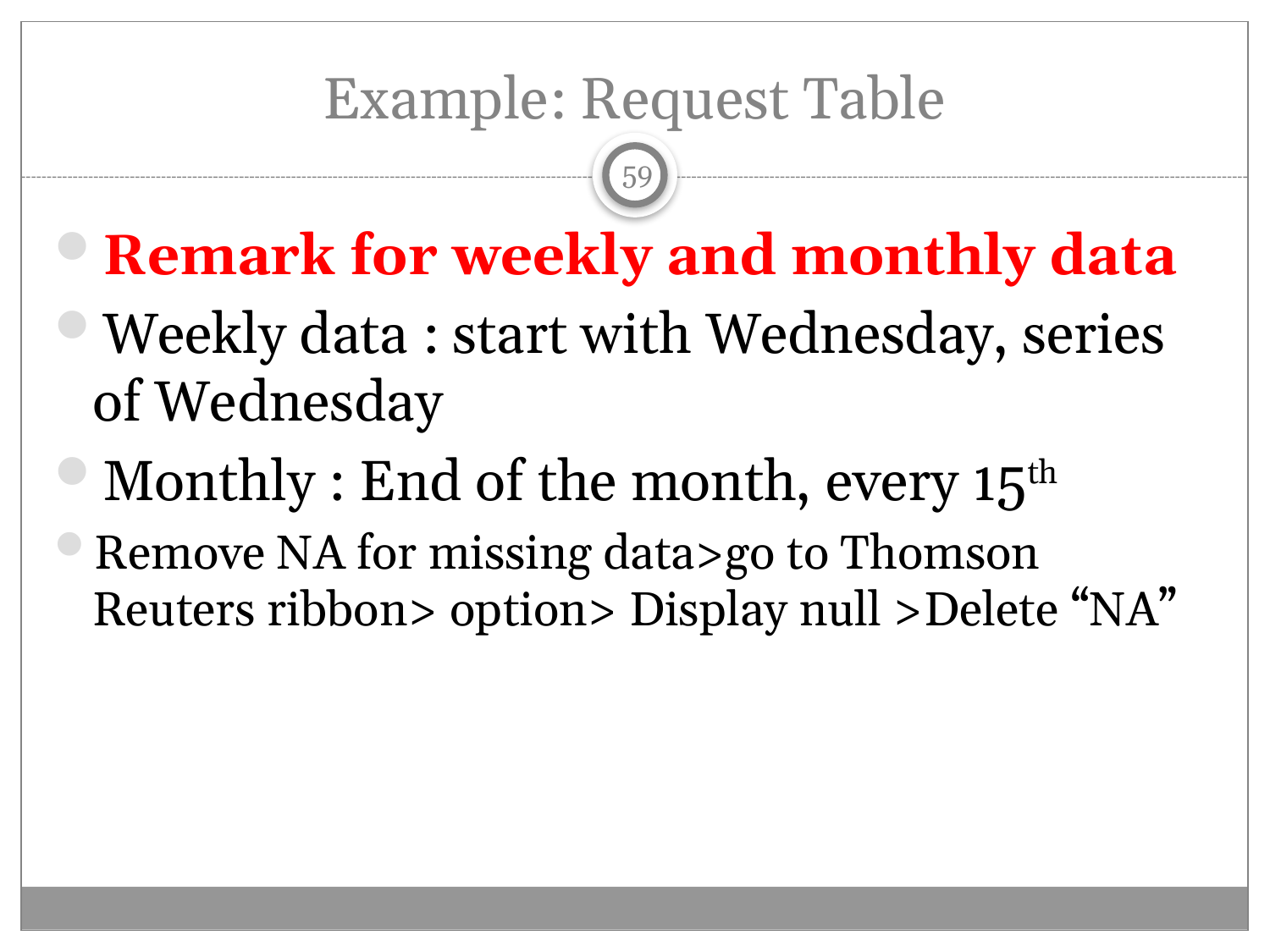

# Example: Request Table
59
Remark for weekly and monthly data
Weekly data : start with Wednesday, series of Wednesday
Monthly : End of the month, every 15th
Remove NA for missing data>go to Thomson Reuters ribbon> option> Display null >Delete “NA”